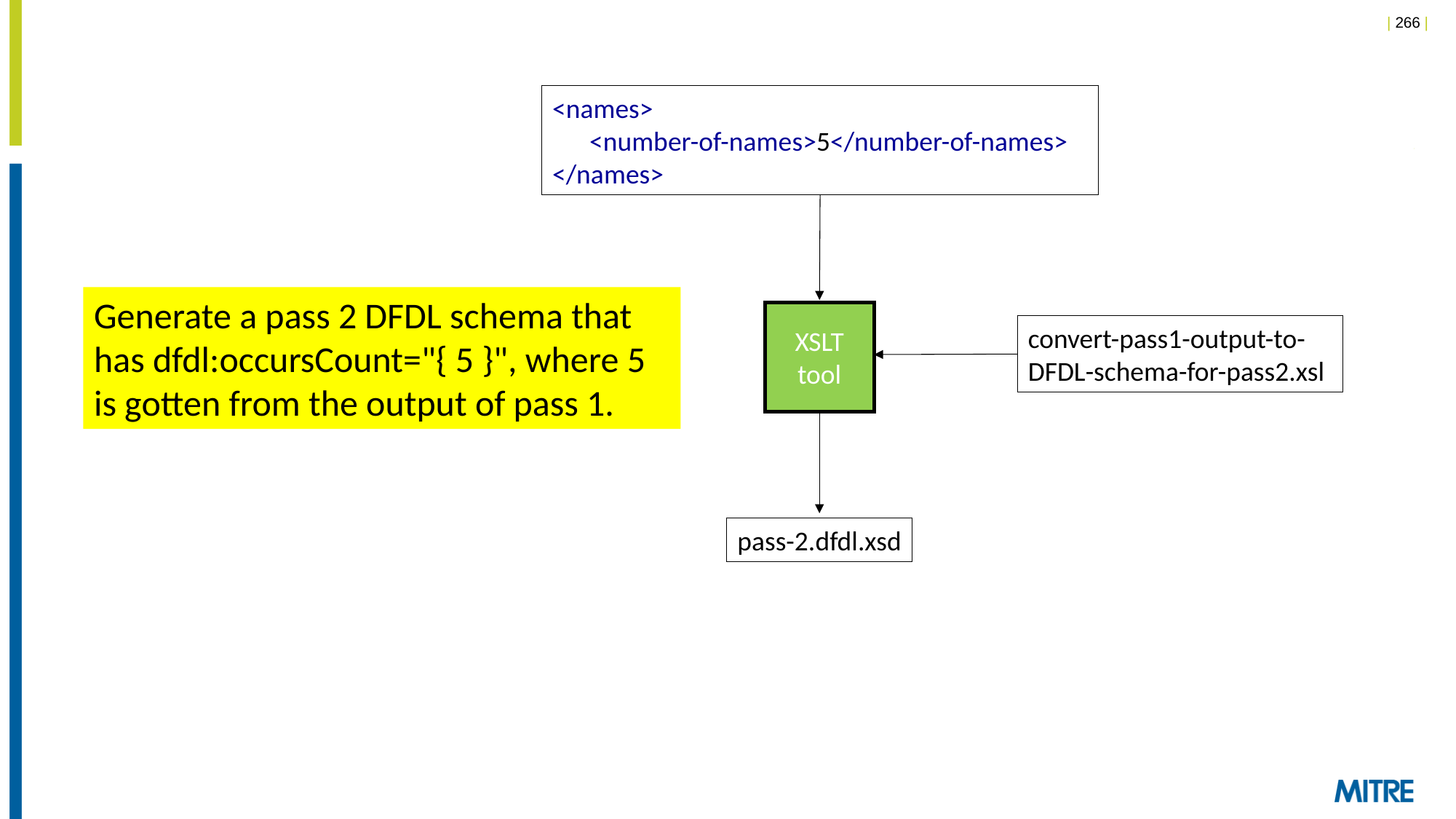

<names>
      <number-of-names>5</number-of-names>
</names>
Generate a pass 2 DFDL schema that has dfdl:occursCount="{ 5 }", where 5 is gotten from the output of pass 1.
XSLT
tool
convert-pass1-output-to-DFDL-schema-for-pass2.xsl
pass-2.dfdl.xsd